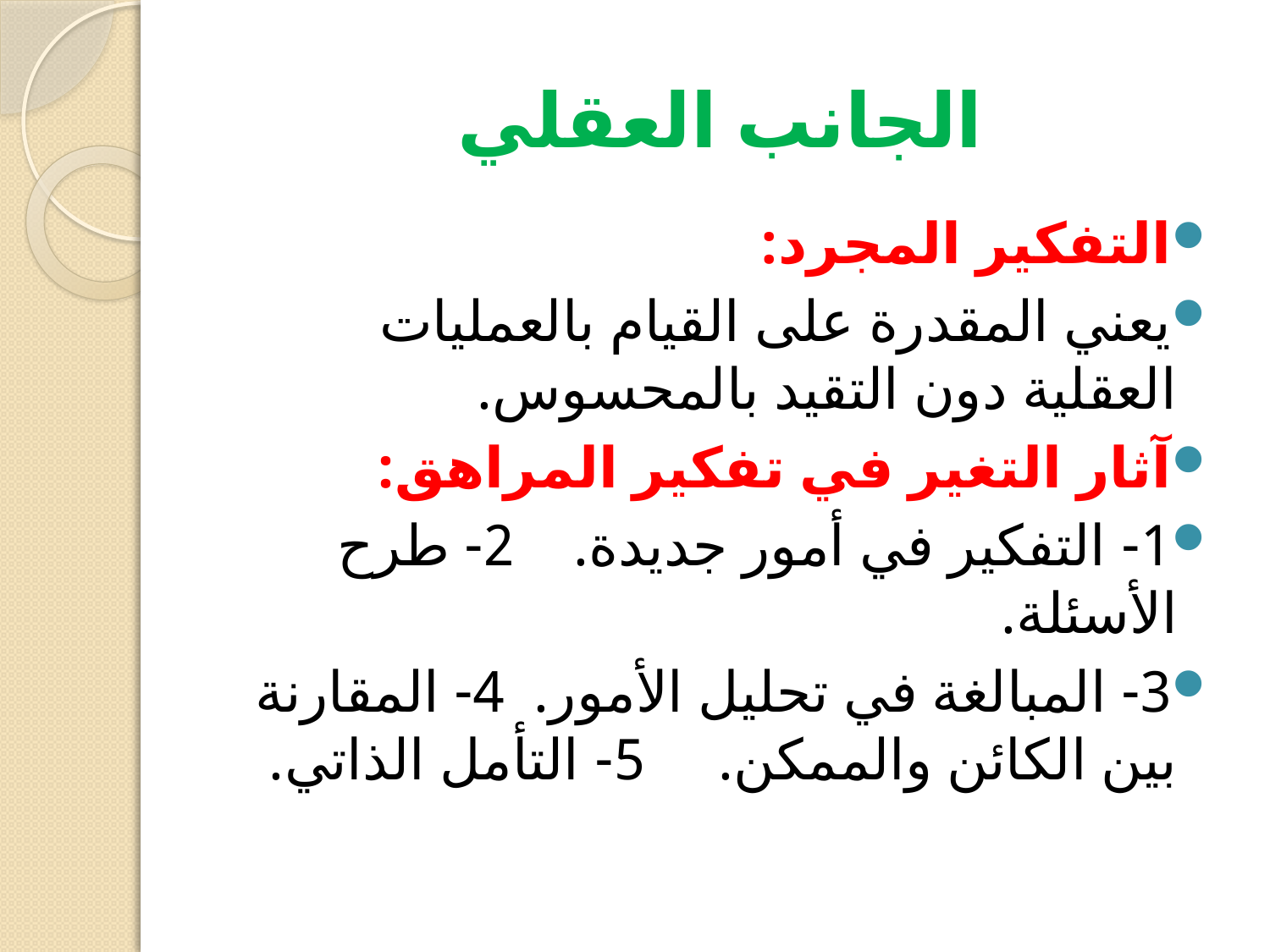

# الجانب العقلي
التفكير المجرد:
يعني المقدرة على القيام بالعمليات العقلية دون التقيد بالمحسوس.
آثار التغير في تفكير المراهق:
1- التفكير في أمور جديدة.    2- طرح الأسئلة.
3- المبالغة في تحليل الأمور.  4- المقارنة بين الكائن والممكن.     5- التأمل الذاتي.